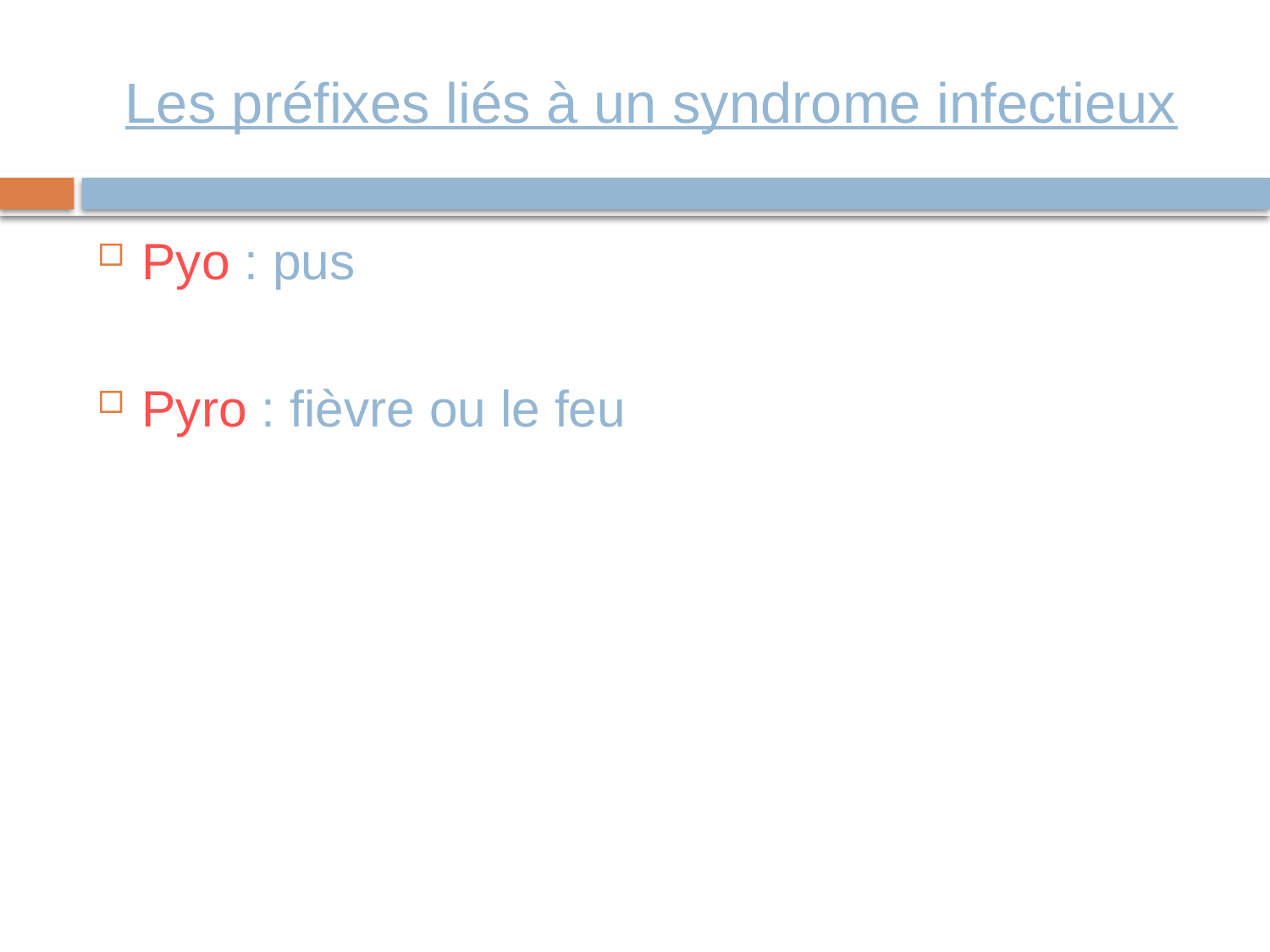

# Les préfixes liés à un syndrome infectieux
Pyo : pus

Pyro : fièvre ou le feu